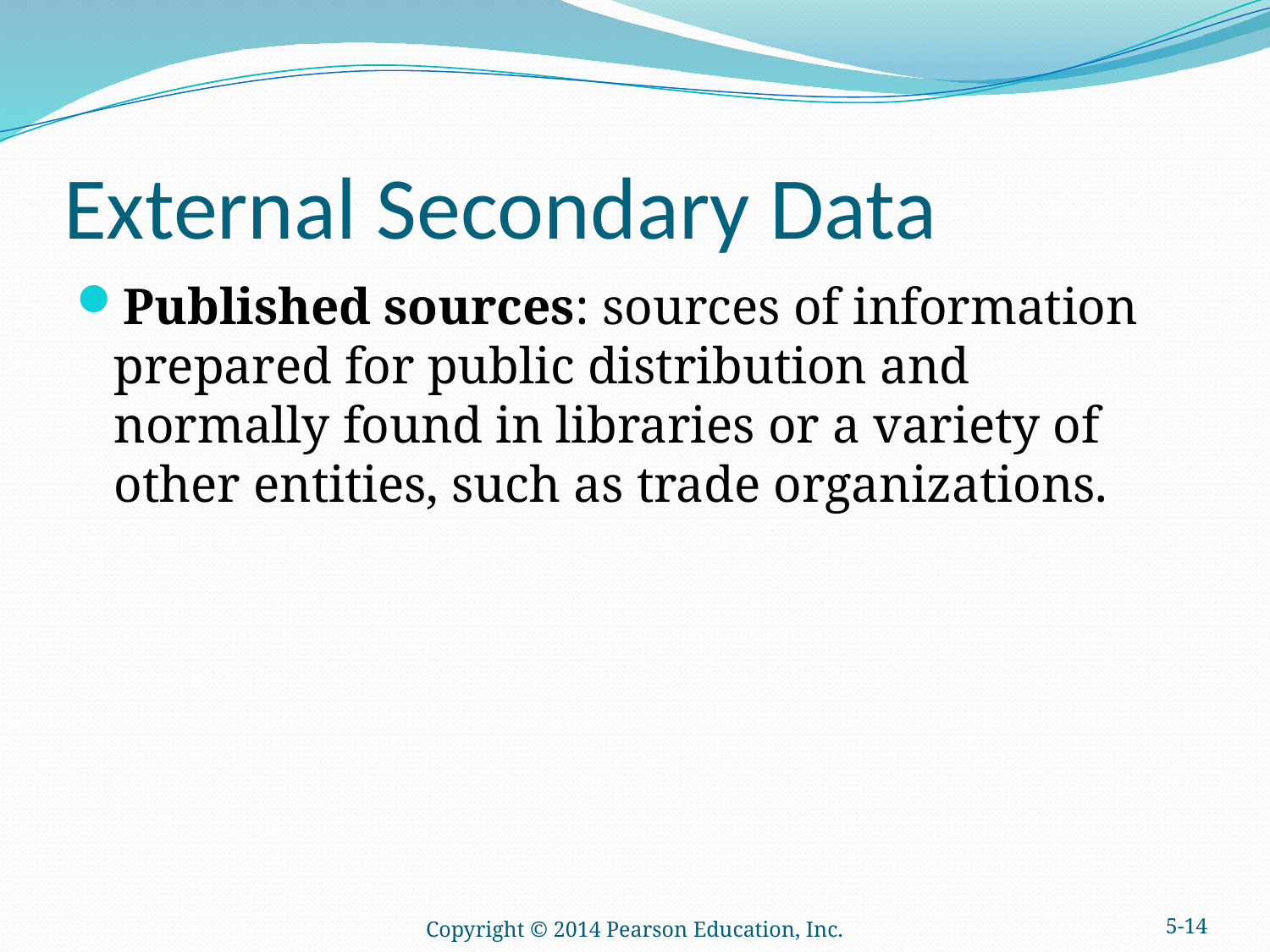

# External Secondary Data
Published sources: sources of information prepared for public distribution and normally found in libraries or a variety of other entities, such as trade organizations.